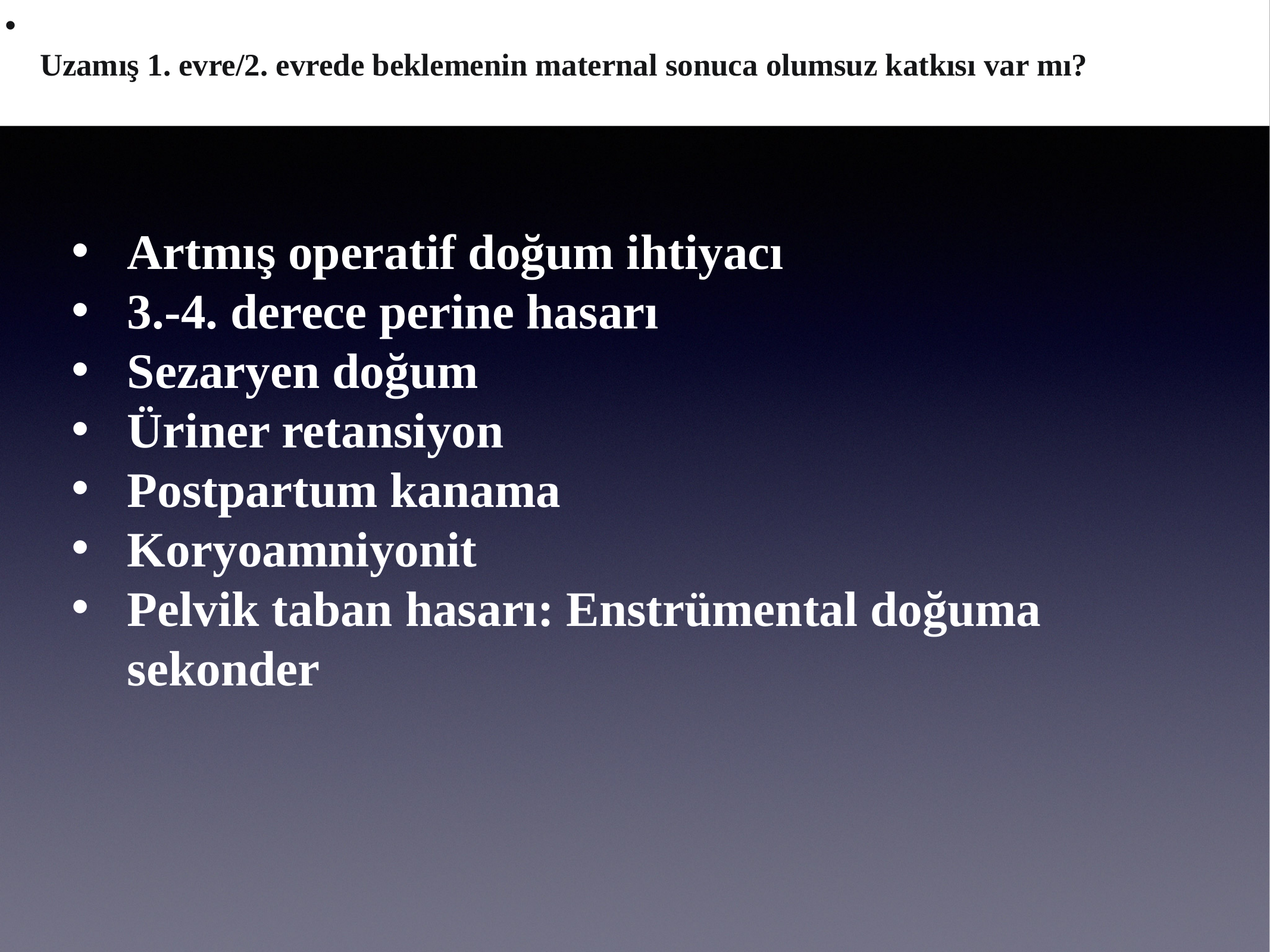

# Uzamış 1. evre/2. evrede beklemenin maternal sonuca olumsuz katkısı var mı?

Artmış operatif doğum ihtiyacı
3.-4. derece perine hasarı
Sezaryen doğum
Üriner retansiyon
Postpartum kanama
Koryoamniyonit
Pelvik taban hasarı: Enstrümental doğuma sekonder